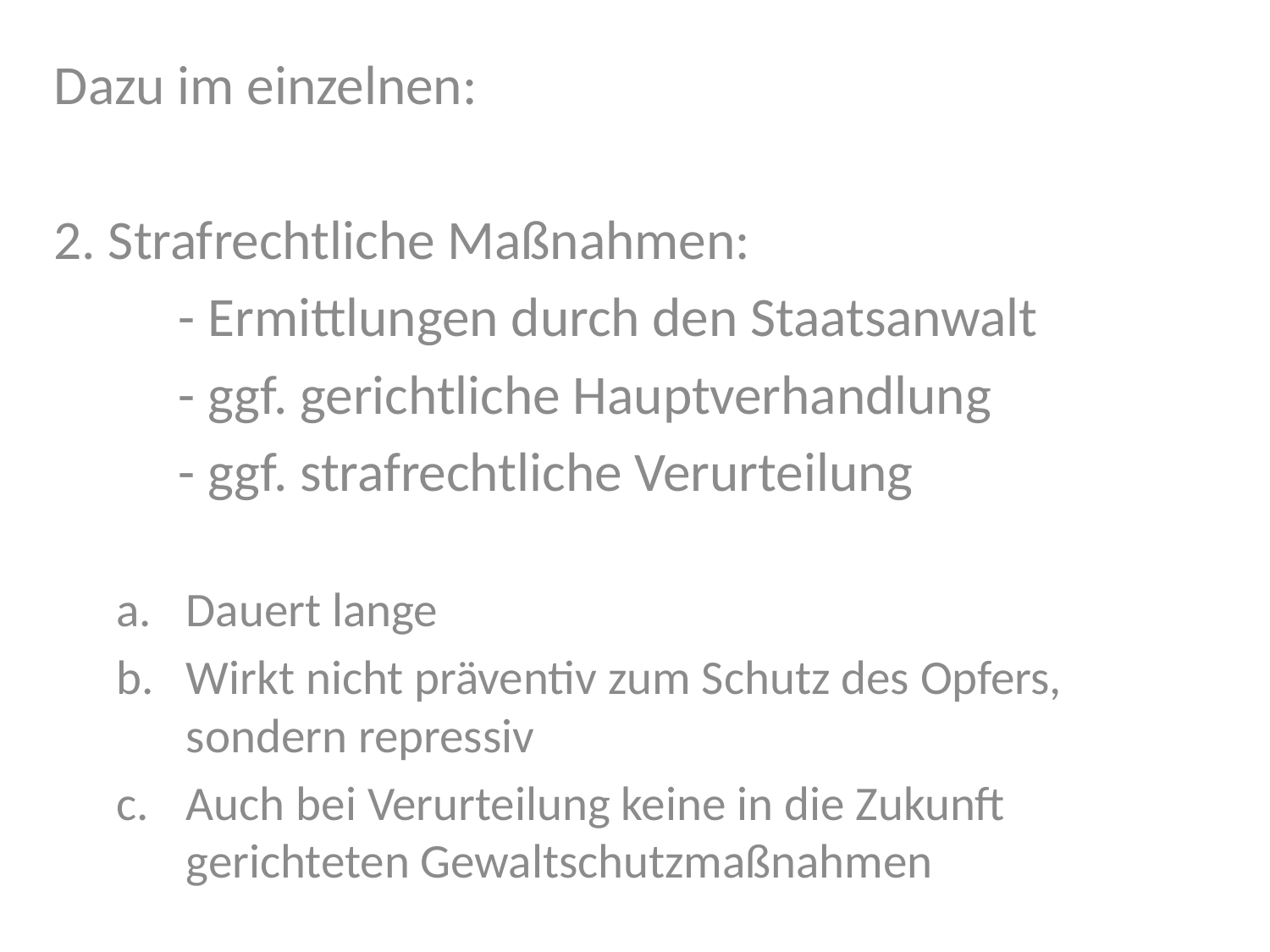

Dazu im einzelnen:

2. Strafrechtliche Maßnahmen:
	- Ermittlungen durch den Staatsanwalt
	- ggf. gerichtliche Hauptverhandlung
	- ggf. strafrechtliche Verurteilung
Dauert lange
Wirkt nicht präventiv zum Schutz des Opfers, sondern repressiv
Auch bei Verurteilung keine in die Zukunft gerichteten Gewaltschutzmaßnahmen